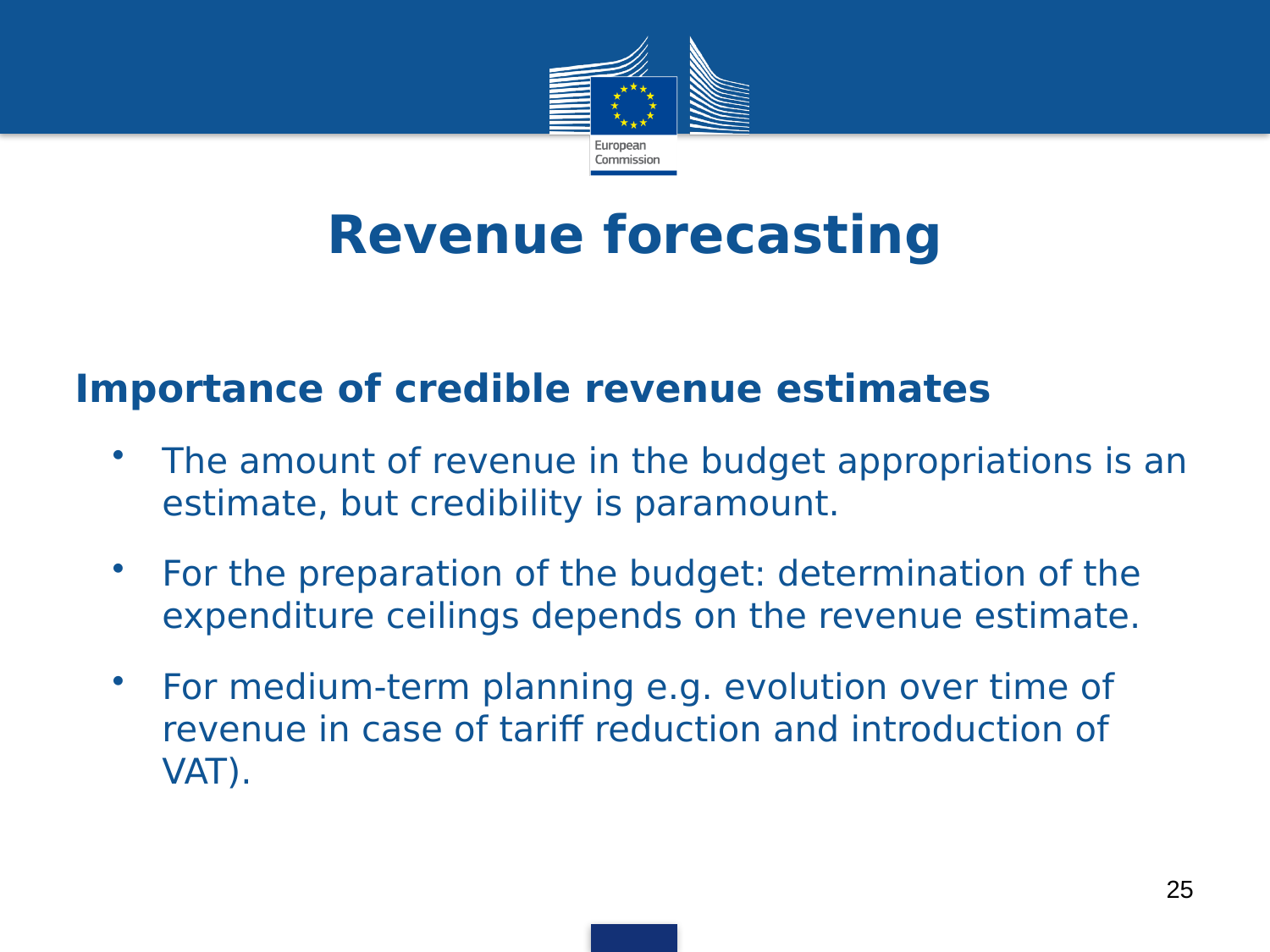

# Revenue forecasting
Importance of credible revenue estimates
The amount of revenue in the budget appropriations is an estimate, but credibility is paramount.
For the preparation of the budget: determination of the expenditure ceilings depends on the revenue estimate.
For medium-term planning e.g. evolution over time of revenue in case of tariff reduction and introduction of VAT).
25